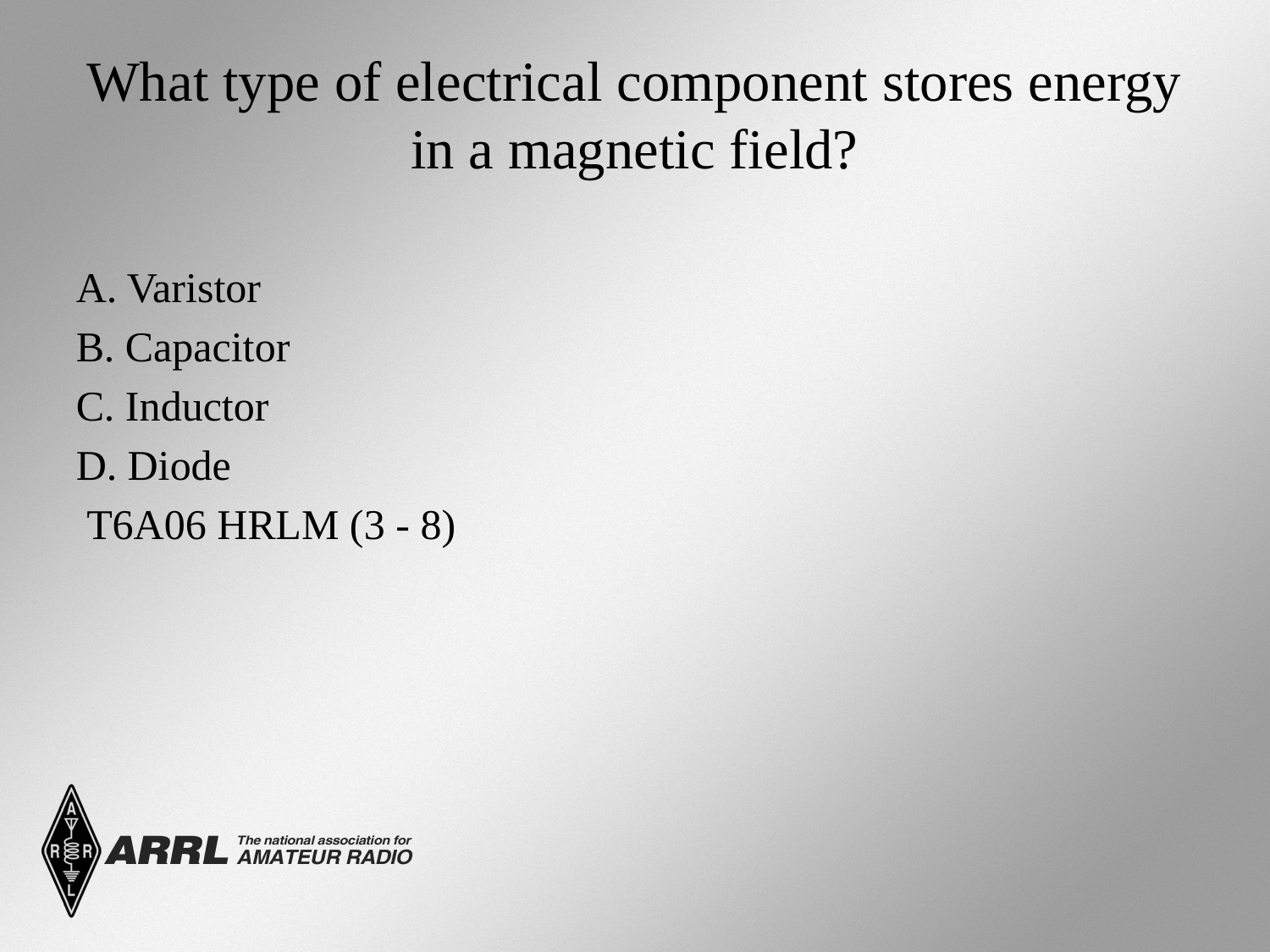

# What type of electrical component stores energy in a magnetic field?
A. Varistor
B. Capacitor
C. Inductor
D. Diode
 T6A06 HRLM (3 - 8)